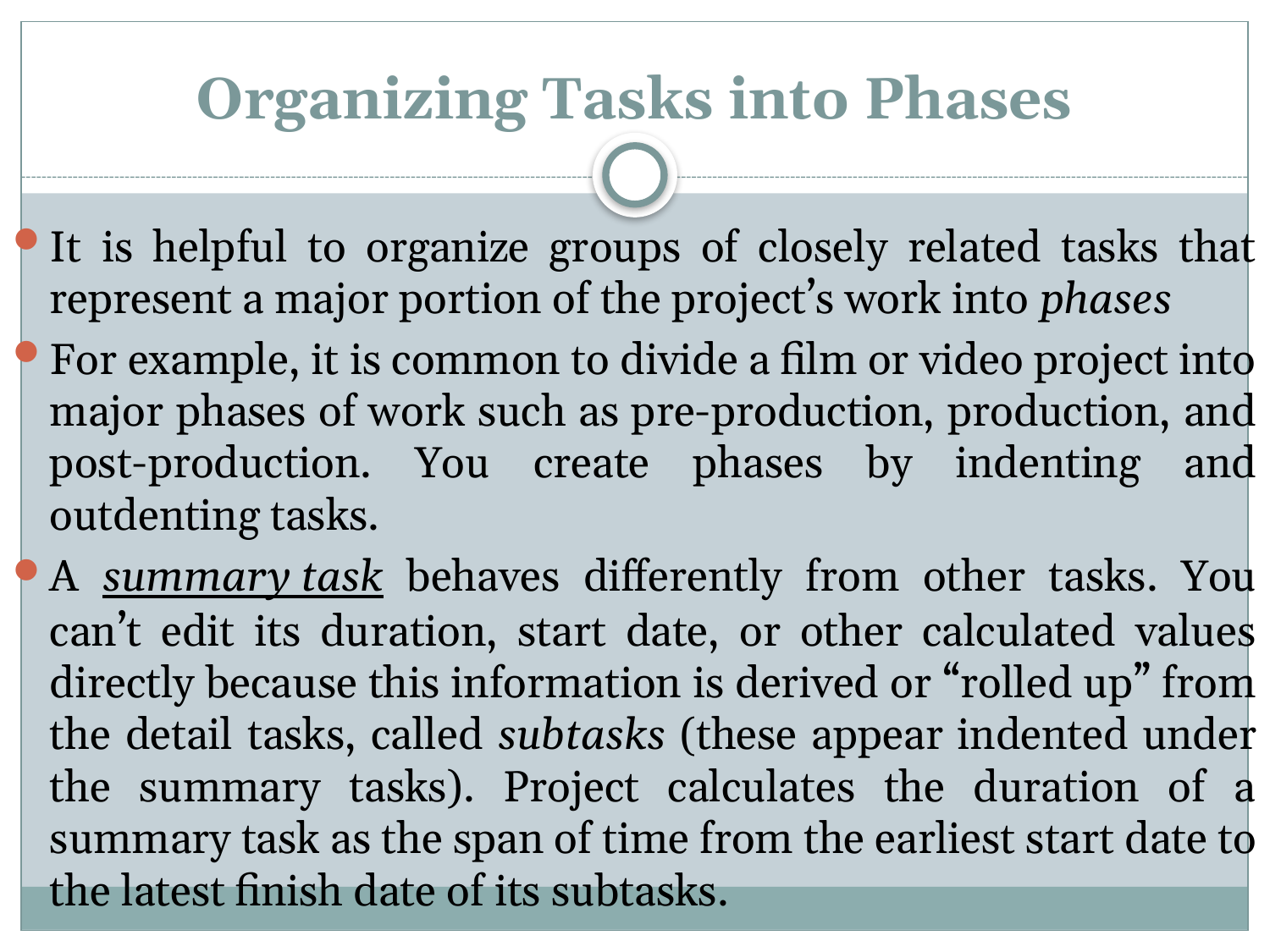

# Organizing Tasks into Phases
It is helpful to organize groups of closely related tasks that represent a major portion of the project’s work into phases
For example, it is common to divide a film or video project into major phases of work such as pre-production, production, and post-production. You create phases by indenting and outdenting tasks.
A summary task behaves differently from other tasks. You can’t edit its duration, start date, or other calculated values directly because this information is derived or “rolled up” from the detail tasks, called subtasks (these appear indented under the summary tasks). Project calculates the duration of a summary task as the span of time from the earliest start date to the latest finish date of its subtasks.